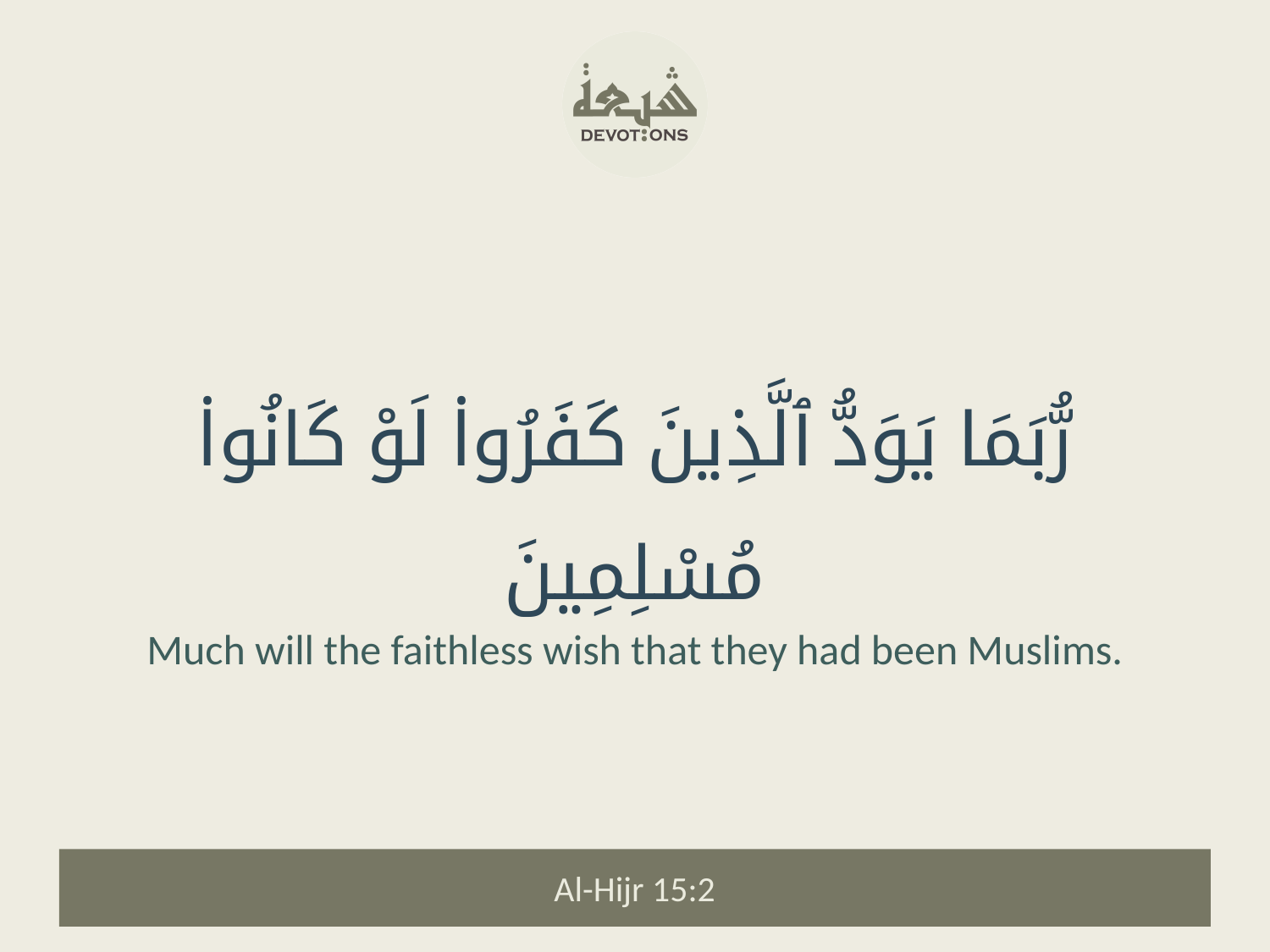

رُّبَمَا يَوَدُّ ٱلَّذِينَ كَفَرُوا۟ لَوْ كَانُوا۟ مُسْلِمِينَ
Much will the faithless wish that they had been Muslims.
Al-Hijr 15:2